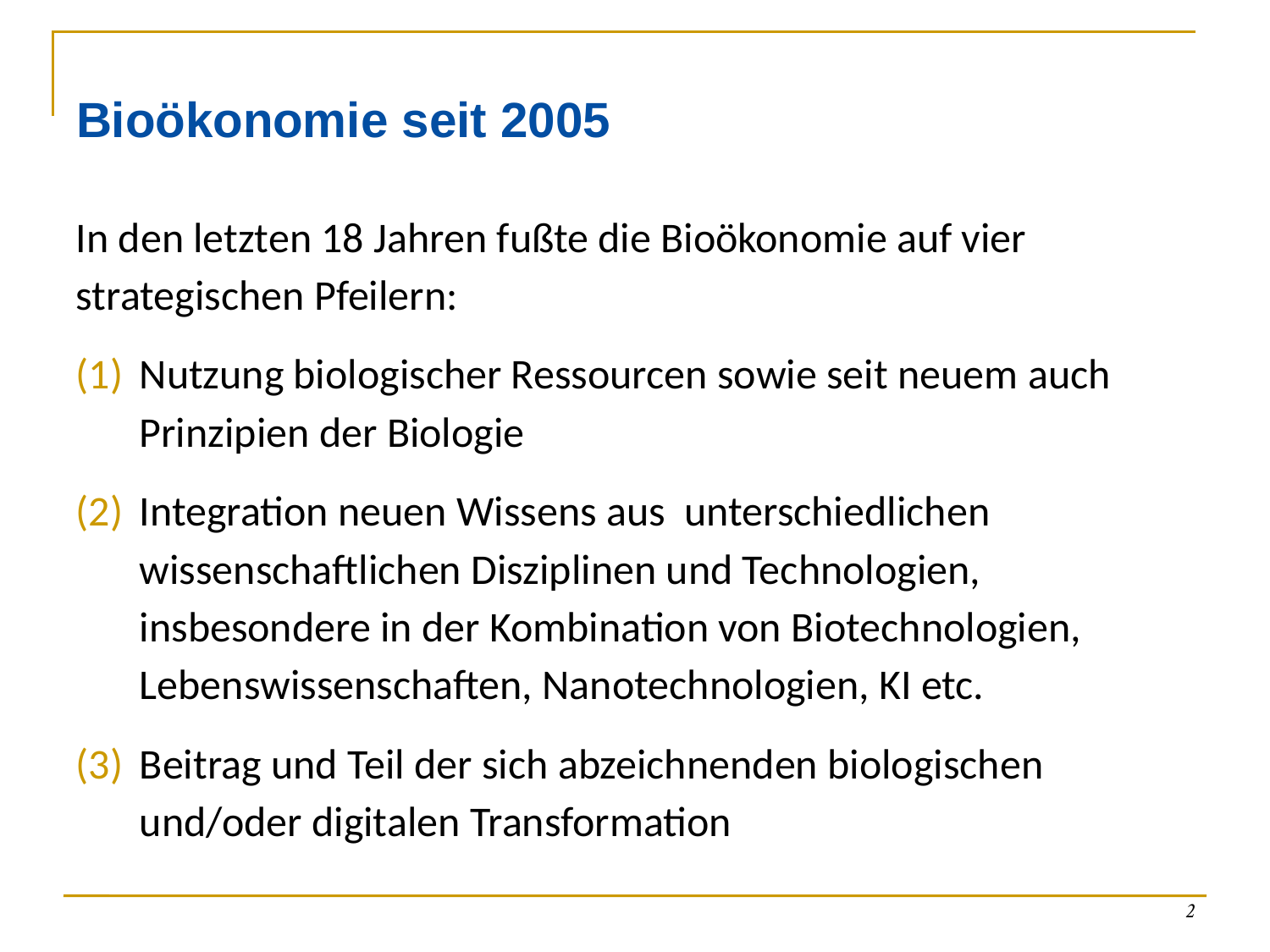

# Bioökonomie seit 2005
In den letzten 18 Jahren fußte die Bioökonomie auf vier strategischen Pfeilern:
Nutzung biologischer Ressourcen sowie seit neuem auch Prinzipien der Biologie
Integration neuen Wissens aus  unterschiedlichen wissenschaftlichen Disziplinen und Technologien, insbesondere in der Kombination von Biotechnologien, Lebenswissenschaften, Nanotechnologien, KI etc.
Beitrag und Teil der sich abzeichnenden biologischen und/oder digitalen Transformation

2